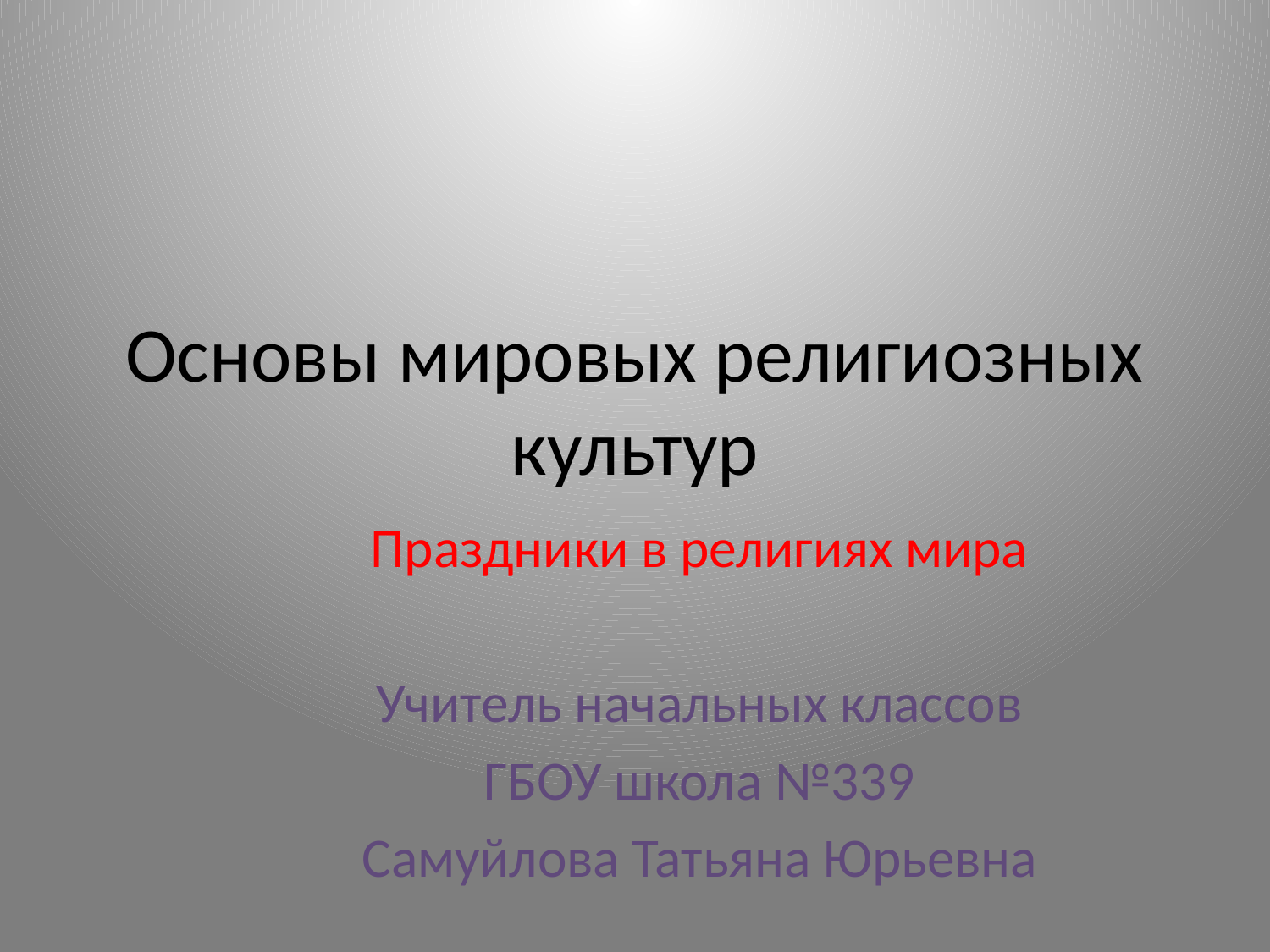

# Основы мировых религиозных культур
Праздники в религиях мира

Учитель начальных классов
ГБОУ школа №339
Самуйлова Татьяна Юрьевна